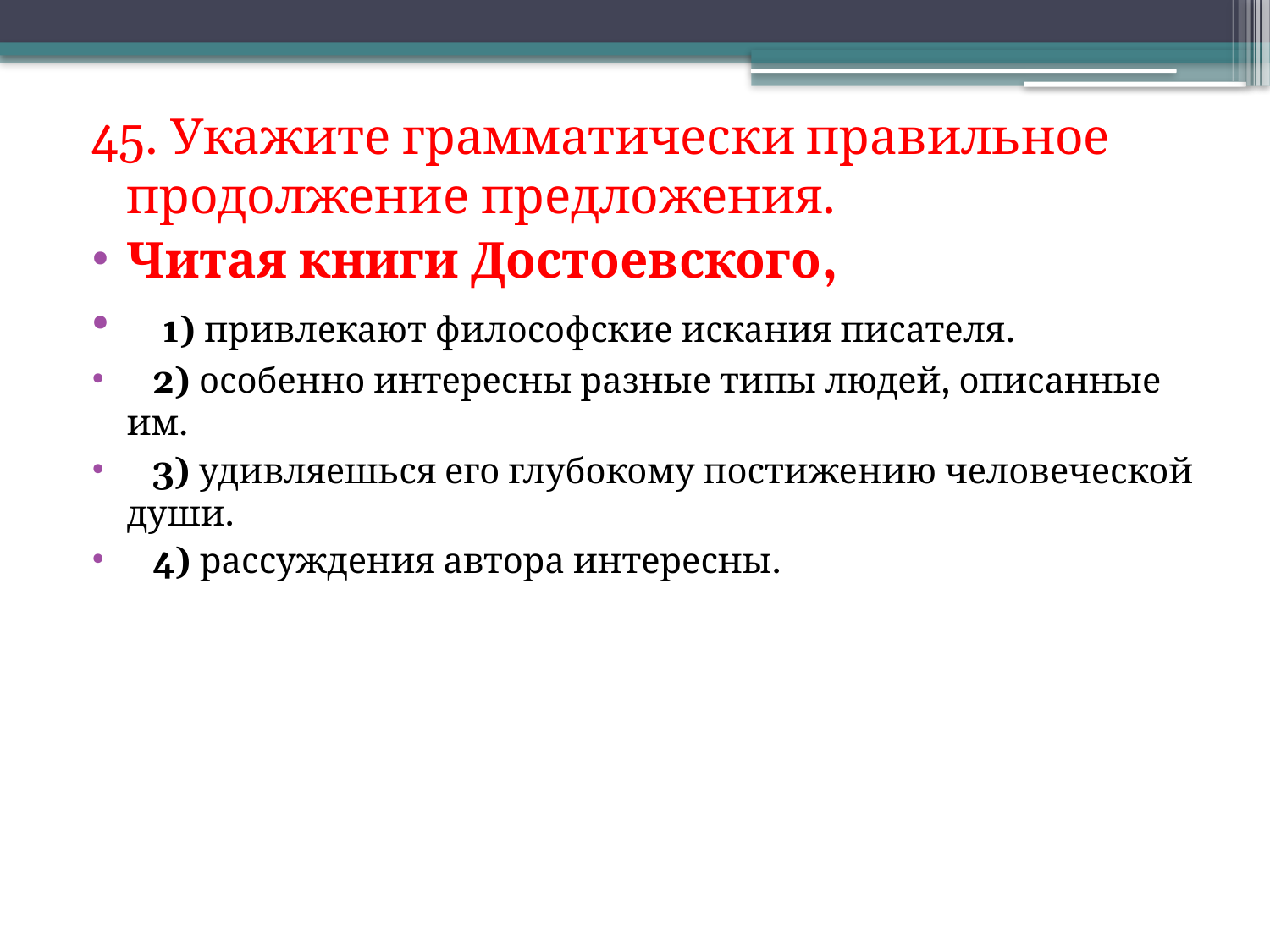

45. Укажите грамматически правильное продолжение предложения.
Читая книги Достоевского,
   1) привлекают философские искания писателя.
   2) особенно интересны разные типы людей, описанные им.
   3) удивляешься его глубокому постижению человеческой души.
   4) рассуждения автора интересны.